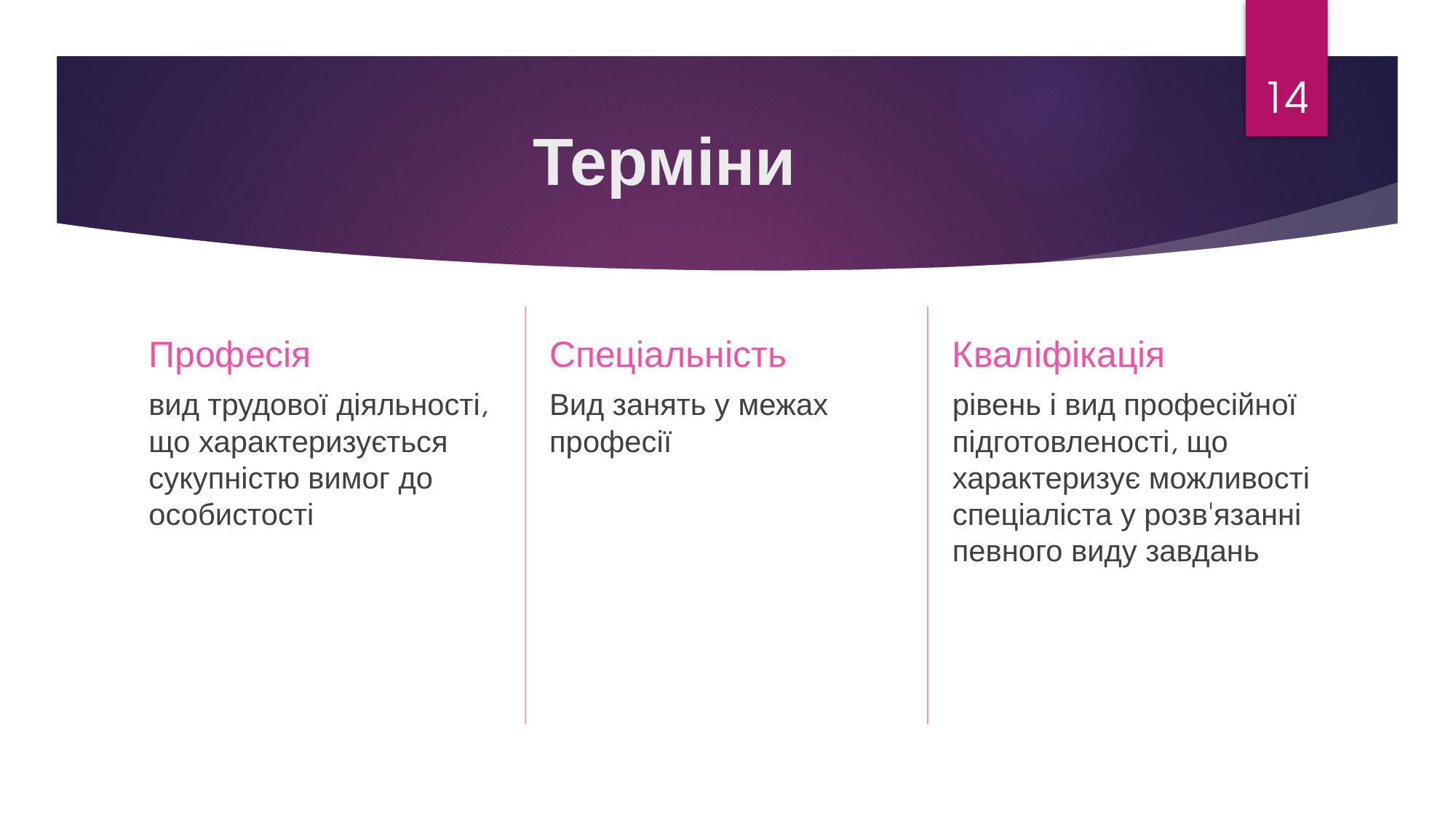

14
# Терміни
Спеціальність
Кваліфікація
Професія
рівень і вид професійної підготовленості, що характеризує можливості спеціаліста у розв'язанні певного виду завдань
Вид занять у межах професії
вид трудової діяльності, що характеризується сукупністю вимог до особистості